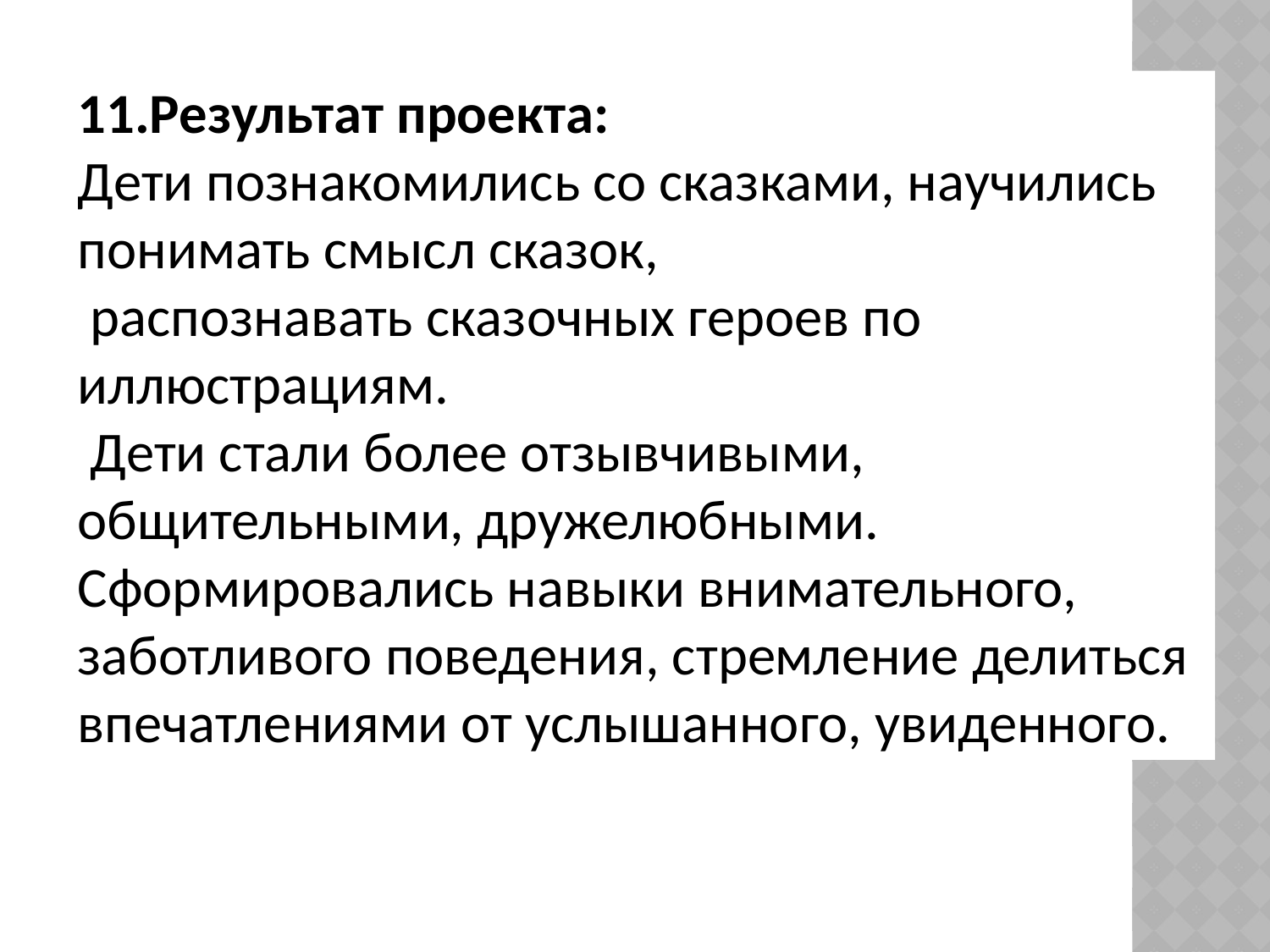

11.Результат проекта:
Дети познакомились со сказками, научились понимать смысл сказок,  распознавать сказочных героев по иллюстрациям.
 Дети стали более отзывчивыми, общительными, дружелюбными. Сформировались навыки внимательного, заботливого поведения, стремление делиться впечатлениями от услышанного, увиденного.